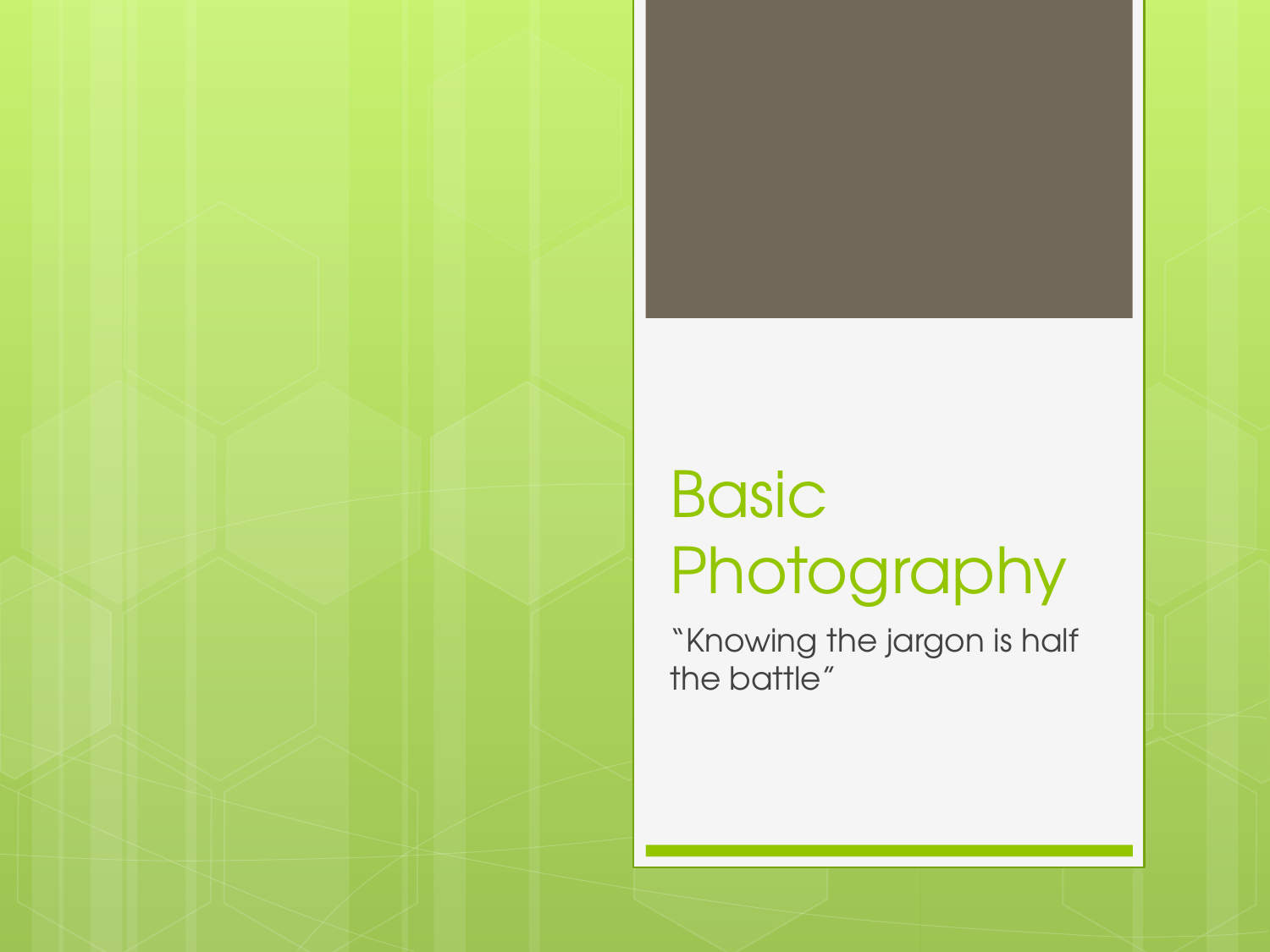

# Basic Photography
“Knowing the jargon is half the battle”